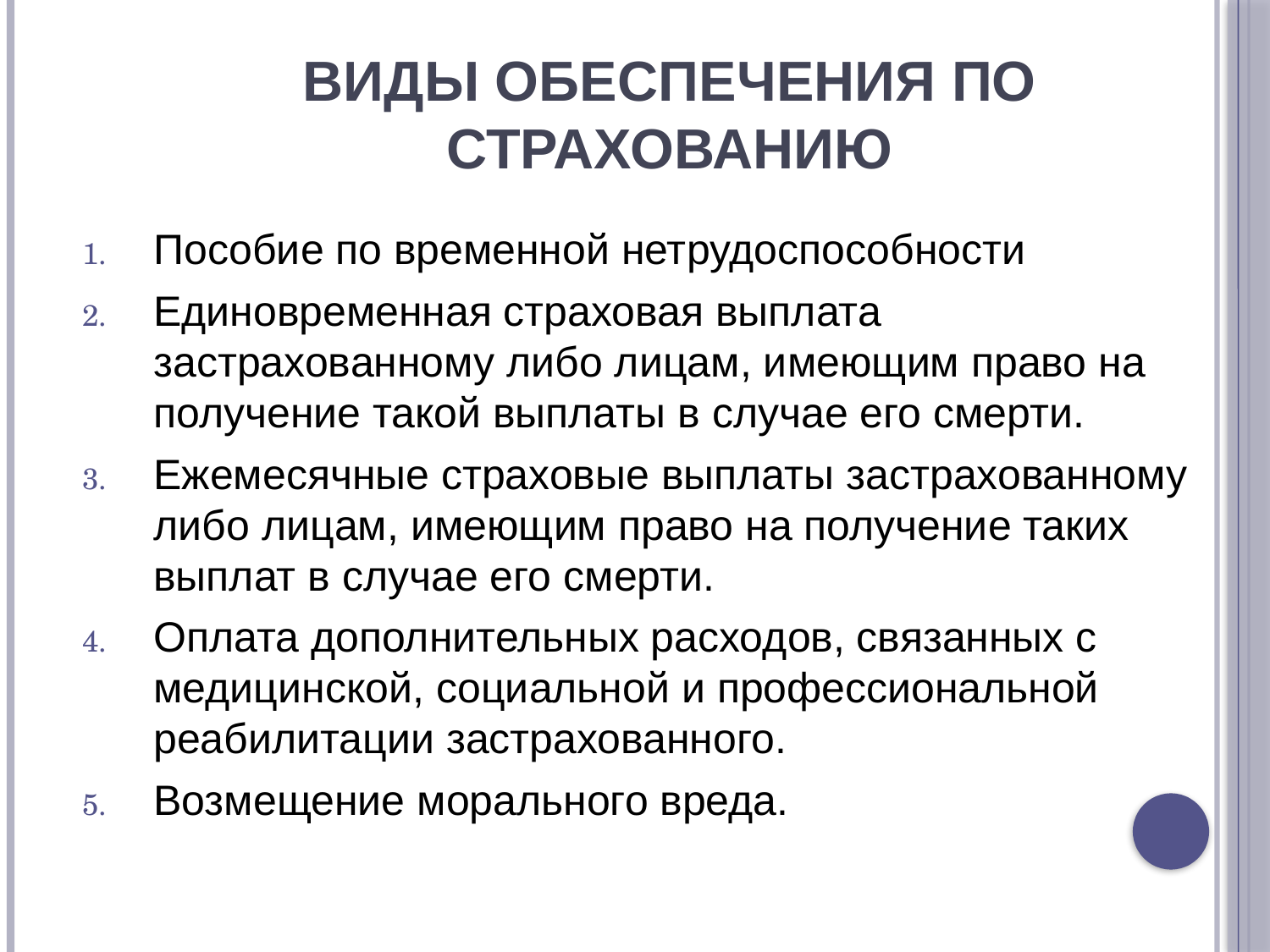

# Виды обеспечения по страхованию
Пособие по временной нетрудоспособности
Единовременная страховая выплата застрахованному либо лицам, имеющим право на получение такой выплаты в случае его смерти.
Ежемесячные страховые выплаты застрахованному либо лицам, имеющим право на получение таких выплат в случае его смерти.
Оплата дополнительных расходов, связанных с медицинской, социальной и профессиональной реабилитации застрахованного.
Возмещение морального вреда.